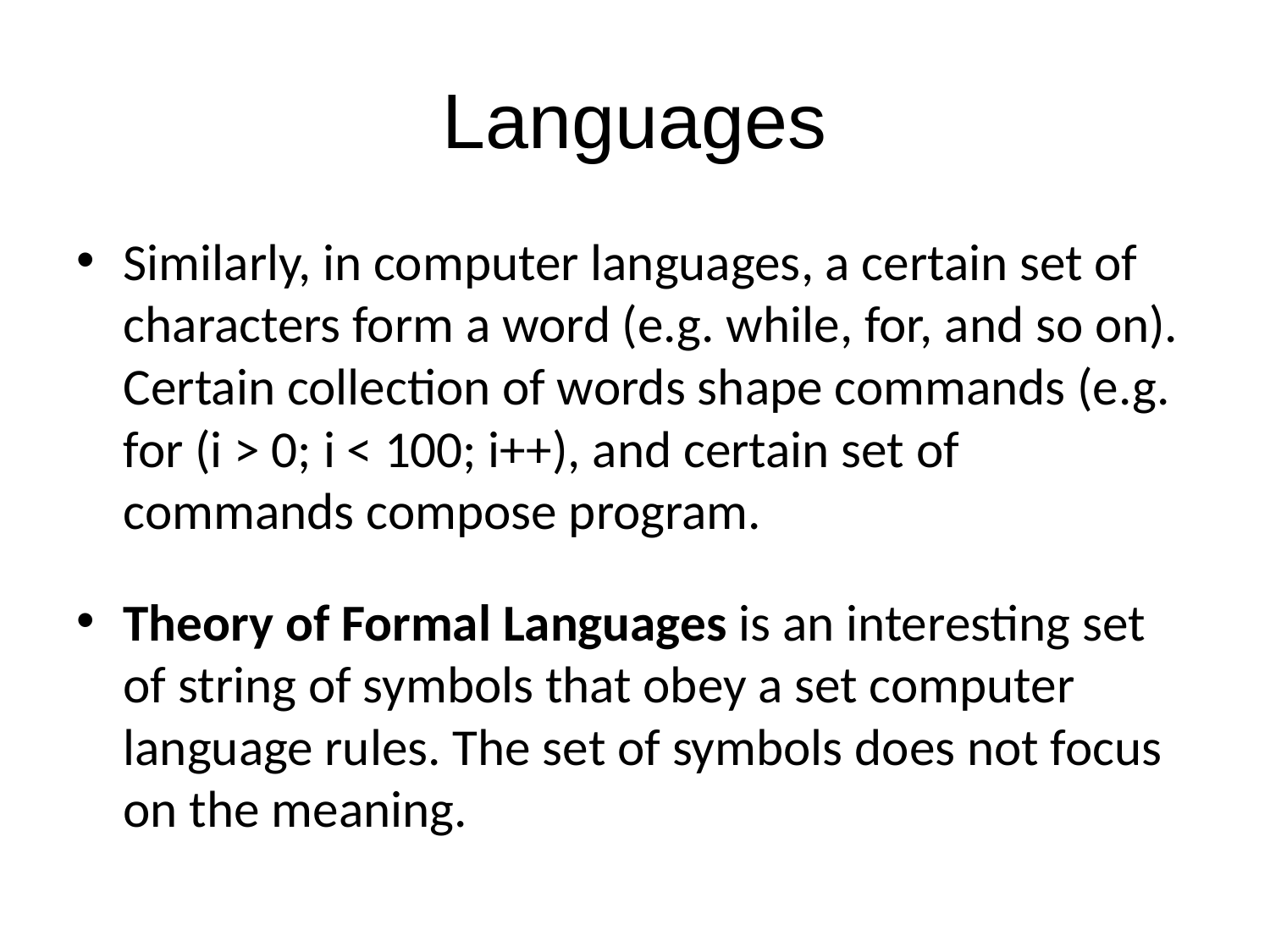

# Languages
Similarly, in computer languages, a certain set of characters form a word (e.g. while, for, and so on).  Certain collection of words shape commands (e.g. for (i > 0; i < 100; i++), and certain set of commands compose program.

Theory of Formal Languages is an interesting set of string of symbols that obey a set computer language rules. The set of symbols does not focus on the meaning.